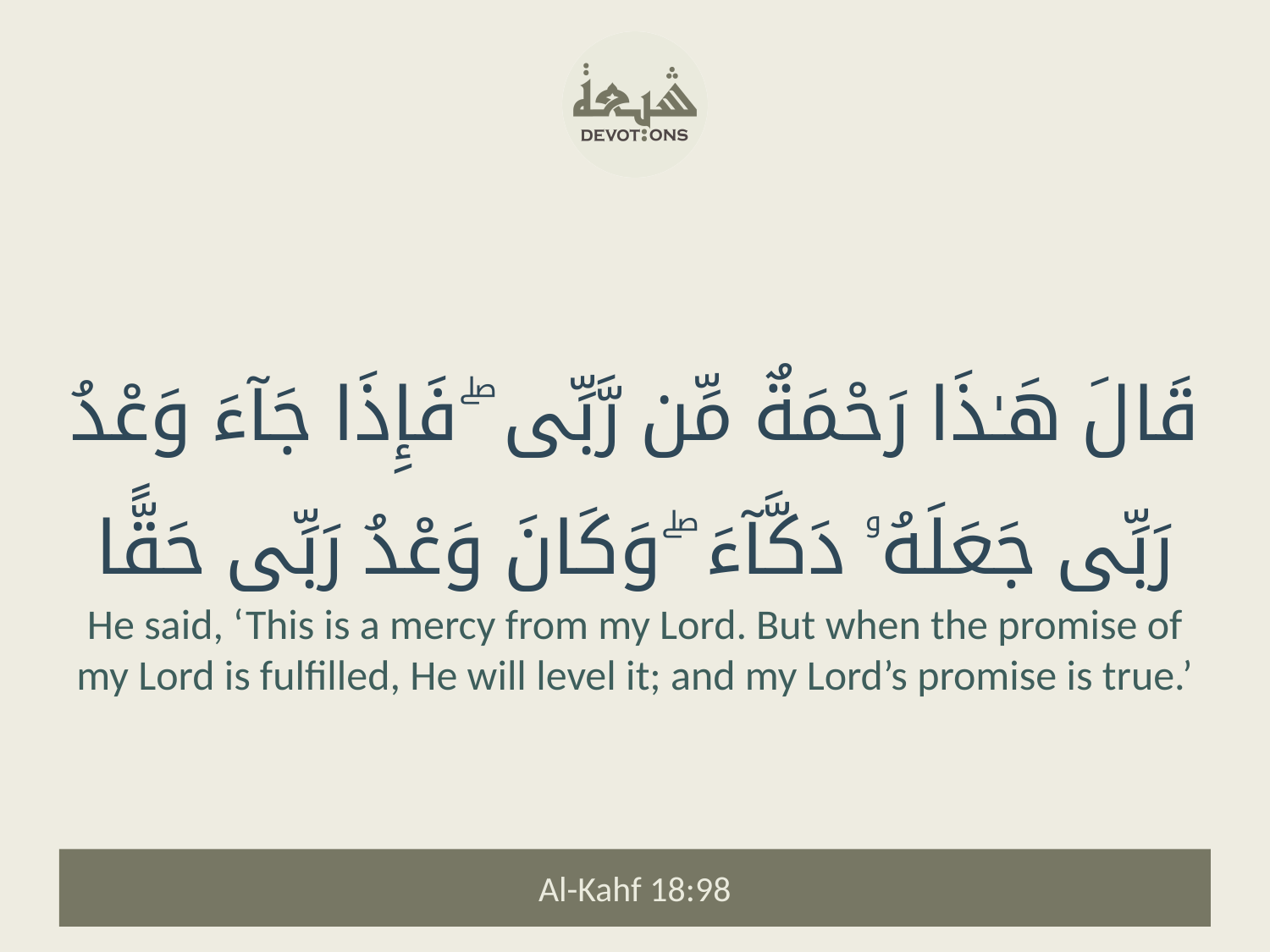

قَالَ هَـٰذَا رَحْمَةٌ مِّن رَّبِّى ۖ فَإِذَا جَآءَ وَعْدُ رَبِّى جَعَلَهُۥ دَكَّآءَ ۖ وَكَانَ وَعْدُ رَبِّى حَقًّا
He said, ‘This is a mercy from my Lord. But when the promise of my Lord is fulfilled, He will level it; and my Lord’s promise is true.’
Al-Kahf 18:98